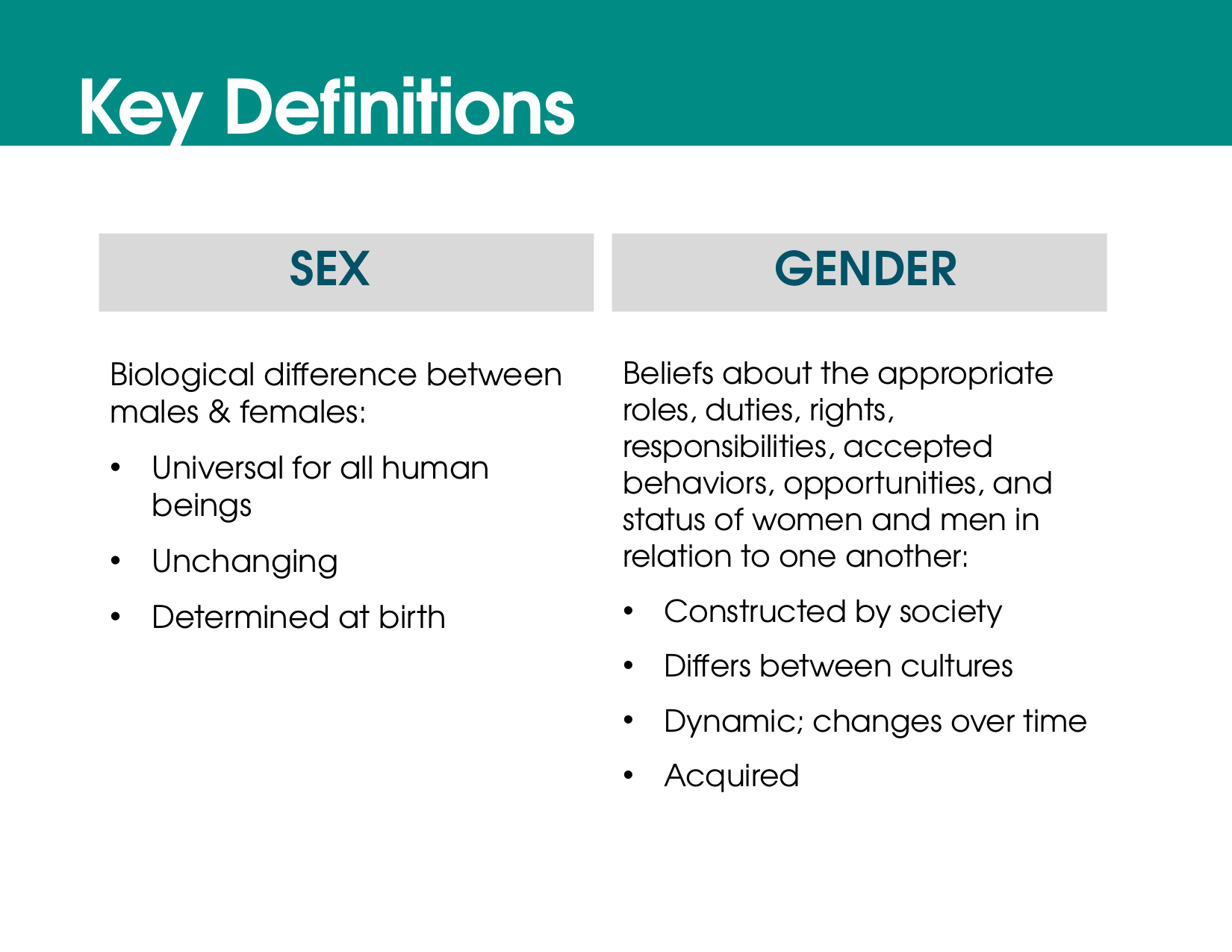

Key Definitions
SEX
 GENDER

Beliefs about the appropriate roles, duties, rights, responsibilities, accepted behaviors, opportunities, and status of women and men in relation to one another:
Constructed by society
Differs between cultures
Dynamic; changes over time
Acquired

Biological difference between males & females:
Universal for all human beings
Unchanging
Determined at birth